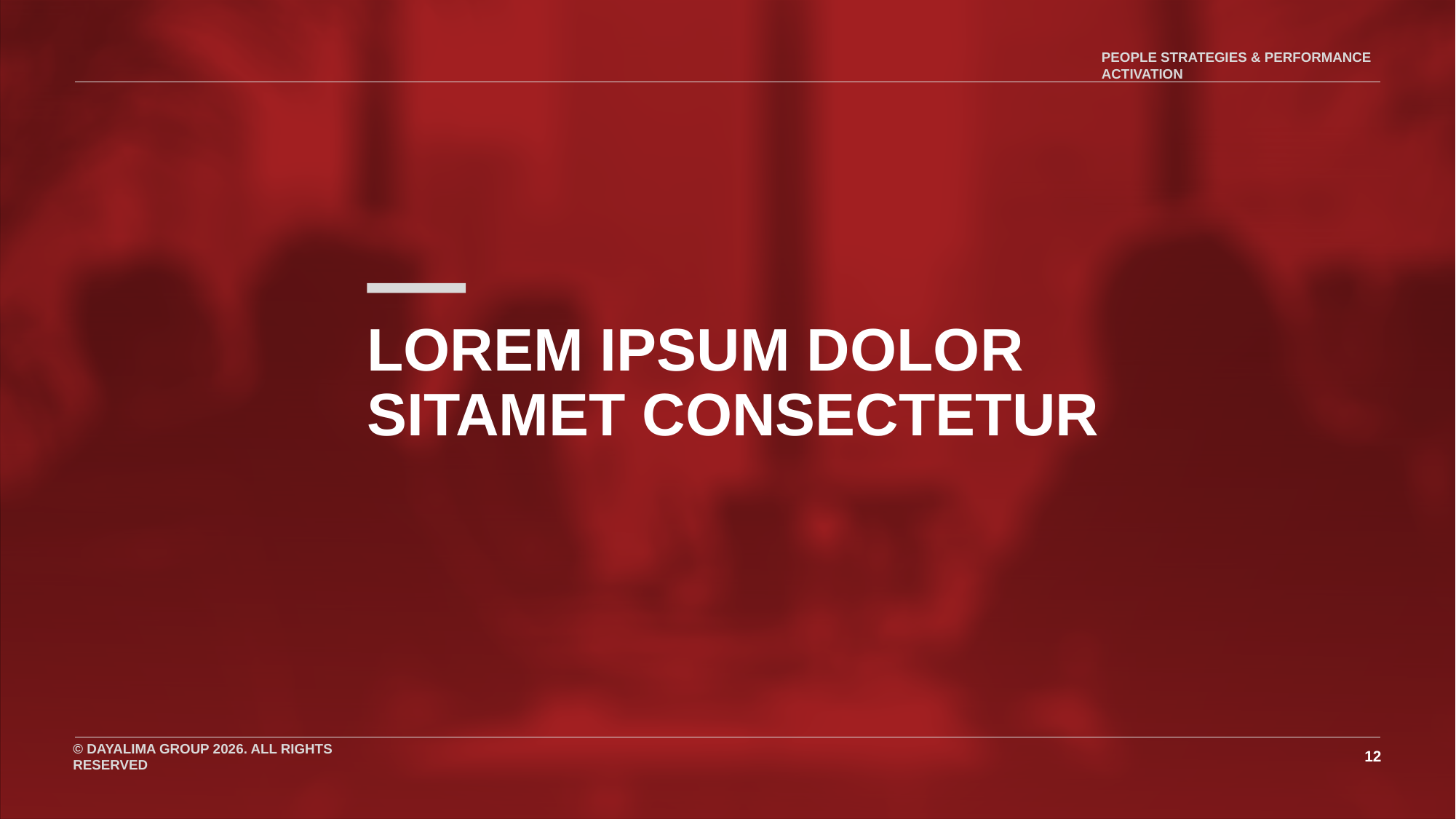

PEOPLE STRATEGIES & PERFORMANCE ACTIVATION
# LOREM IPSUM DOLOR SITAMET CONSECTETUR
12
© DAYALIMA GROUP 2026. ALL RIGHTS RESERVED